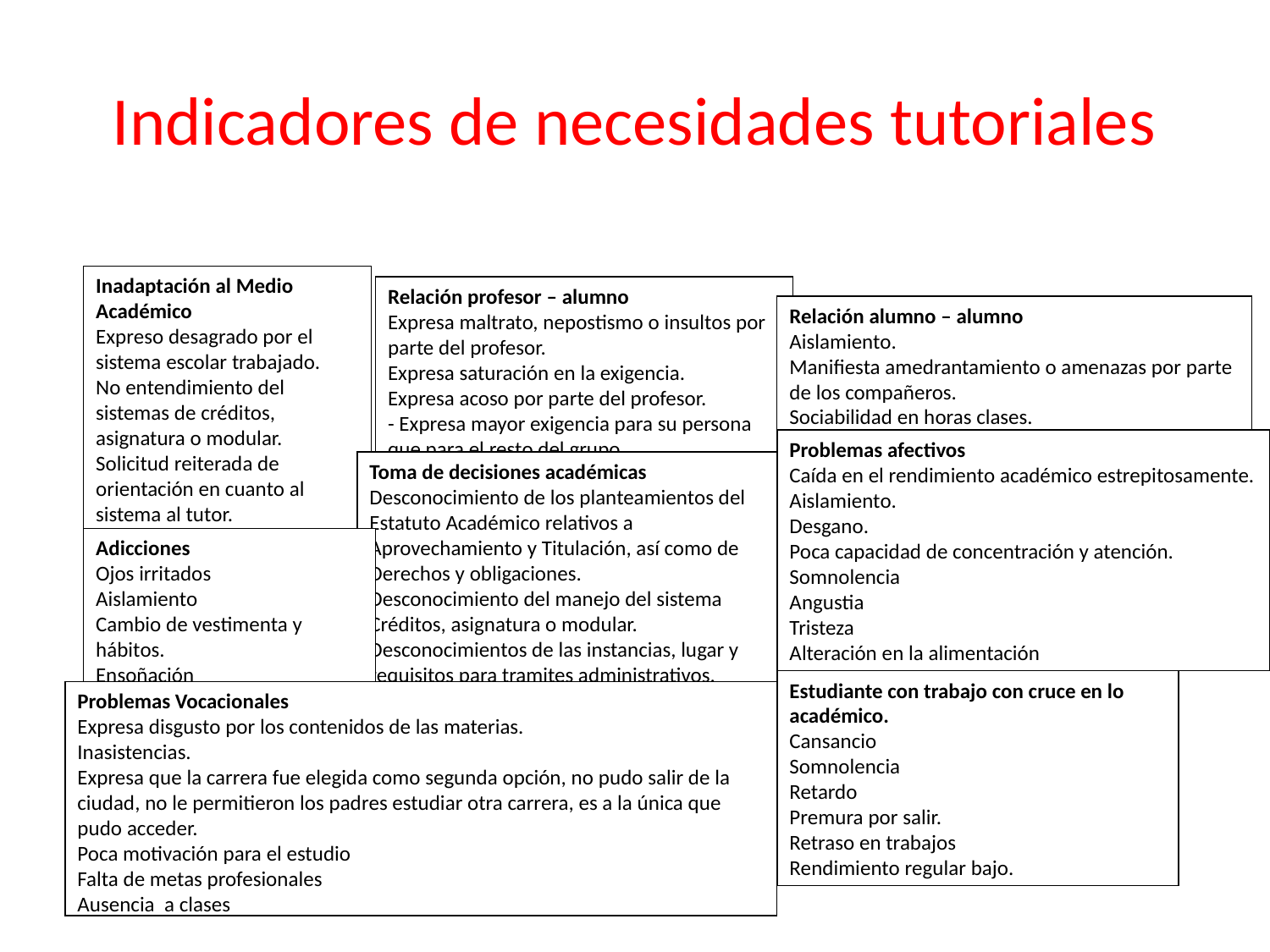

# Indicadores de necesidades tutoriales

Inadaptación al Medio Académico
Expreso desagrado por el sistema escolar trabajado.
No entendimiento del sistemas de créditos, asignatura o modular.
Solicitud reiterada de orientación en cuanto al sistema al tutor.
Solicitud expresa de cancelación de inscripción por cambio de institución.
Relación profesor – alumno
Expresa maltrato, nepostismo o insultos por parte del profesor.
Expresa saturación en la exigencia.
Expresa acoso por parte del profesor.
- Expresa mayor exigencia para su persona que para el resto del grupo.
Expresa solicitud de venta de calificación: monetaria o sexual.
Relación alumno – alumno
Aislamiento.
Manifiesta amedrantamiento o amenazas por parte de los compañeros.
Sociabilidad en horas clases.
Problemas afectivos
Caída en el rendimiento académico estrepitosamente.
Aislamiento.
Desgano.
Poca capacidad de concentración y atención.
Somnolencia
Angustia
Tristeza
Alteración en la alimentación
Poca confianza en su persona.
Deseo de morirse
Baja participación en clase.
Toma de decisiones académicas
Desconocimiento de los planteamientos del Estatuto Académico relativos a Aprovechamiento y Titulación, así como de Derechos y obligaciones.
Desconocimiento del manejo del sistema Créditos, asignatura o modular.
Desconocimientos de las instancias, lugar y requisitos para tramites administrativos.
Adicciones
Ojos irritados
Aislamiento
Cambio de vestimenta y hábitos.
Ensoñación
Omnubilación
Estudiante con trabajo con cruce en lo académico.
Cansancio
Somnolencia
Retardo
Premura por salir.
Retraso en trabajos
Rendimiento regular bajo.
Problemas Vocacionales
Expresa disgusto por los contenidos de las materias.
Inasistencias.
Expresa que la carrera fue elegida como segunda opción, no pudo salir de la ciudad, no le permitieron los padres estudiar otra carrera, es a la única que pudo acceder.
Poca motivación para el estudio
Falta de metas profesionales
Ausencia  a clases